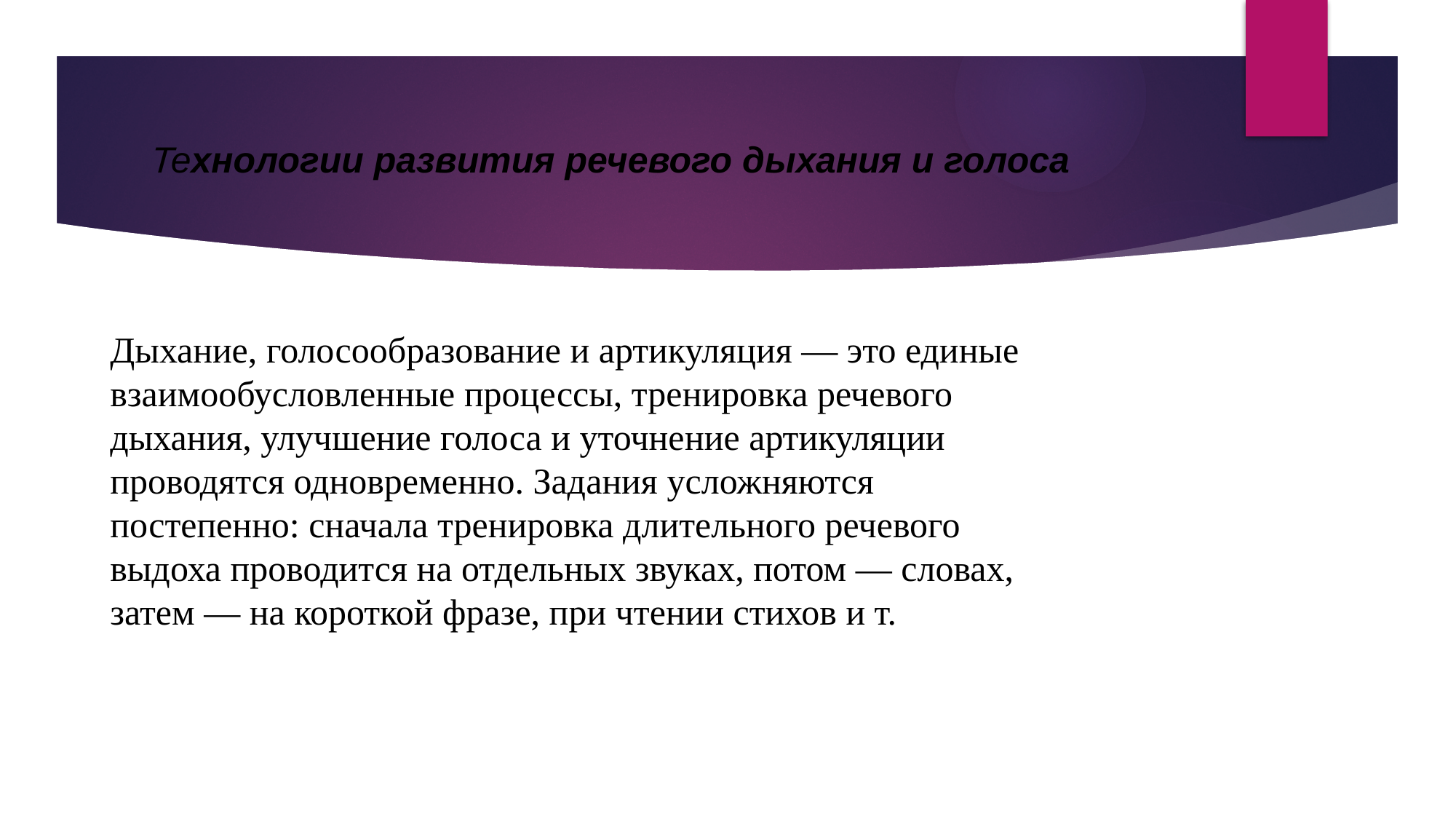

# Технологии развития речевого дыхания и голоса

Дыхание, голосообразование и артикуля­ция — это единые взаимообусловленные процессы, тре­нировка речевого дыхания, улучшение голоса и уточне­ние артикуляции проводятся одновременно. Задания ус­ложняются постепенно: сначала тренировка длительного речевого выдоха проводится на отдельных звуках, по­том — словах, затем — на короткой фразе, при чтении стихов и т.